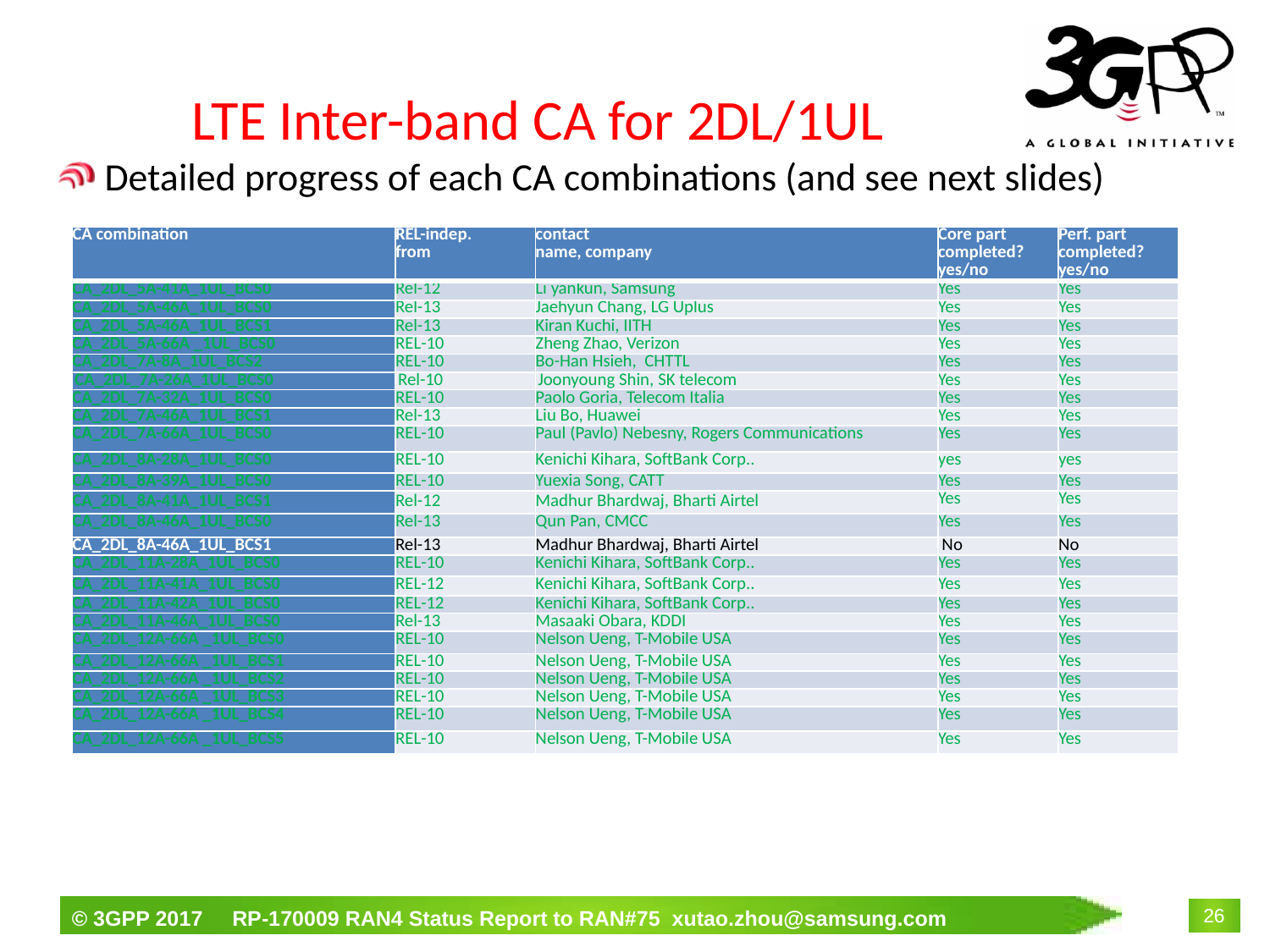

# LTE Inter-band CA for 2DL/1UL
Detailed progress of each CA combinations (and see next slides)

| CA combination | REL-indep. from | contact name, company | Core part completed? yes/no | Perf. part completed? yes/no |
| --- | --- | --- | --- | --- |
| CA\_2DL\_5A-41A\_1UL\_BCS0 | Rel-12 | Li yankun, Samsung | Yes | Yes |
| CA\_2DL\_5A-46A\_1UL\_BCS0 | Rel-13 | Jaehyun Chang, LG Uplus | Yes | Yes |
| CA\_2DL\_5A-46A\_1UL\_BCS1 | Rel-13 | Kiran Kuchi, IITH | Yes | Yes |
| CA\_2DL\_5A-66A \_1UL\_BCS0 | REL-10 | Zheng Zhao, Verizon | Yes | Yes |
| CA\_2DL\_7A-8A\_1UL\_BCS2 | REL-10 | Bo-Han Hsieh, CHTTL | Yes | Yes |
| CA\_2DL\_7A-26A\_1UL\_BCS0 | Rel-10 | Joonyoung Shin, SK telecom | Yes | Yes |
| CA\_2DL\_7A-32A\_1UL\_BCS0 | REL-10 | Paolo Goria, Telecom Italia | Yes | Yes |
| CA\_2DL\_7A-46A\_1UL\_BCS1 | Rel-13 | Liu Bo, Huawei | Yes | Yes |
| CA\_2DL\_7A-66A\_1UL\_BCS0 | REL-10 | Paul (Pavlo) Nebesny, Rogers Communications | Yes | Yes |
| CA\_2DL\_8A-28A\_1UL\_BCS0 | REL-10 | Kenichi Kihara, SoftBank Corp.. | yes | yes |
| CA\_2DL\_8A-39A\_1UL\_BCS0 | REL-10 | Yuexia Song, CATT | Yes | Yes |
| CA\_2DL\_8A-41A\_1UL\_BCS1 | Rel-12 | Madhur Bhardwaj, Bharti Airtel | Yes | Yes |
| CA\_2DL\_8A-46A\_1UL\_BCS0 | Rel-13 | Qun Pan, CMCC | Yes | Yes |
| CA\_2DL\_8A-46A\_1UL\_BCS1 | Rel-13 | Madhur Bhardwaj, Bharti Airtel | No | No |
| CA\_2DL\_11A-28A\_1UL\_BCS0 | REL-10 | Kenichi Kihara, SoftBank Corp.. | Yes | Yes |
| CA\_2DL\_11A-41A\_1UL\_BCS0 | REL-12 | Kenichi Kihara, SoftBank Corp.. | Yes | Yes |
| CA\_2DL\_11A-42A\_1UL\_BCS0 | REL-12 | Kenichi Kihara, SoftBank Corp.. | Yes | Yes |
| CA\_2DL\_11A-46A\_1UL\_BCS0 | Rel-13 | Masaaki Obara, KDDI | Yes | Yes |
| CA\_2DL\_12A-66A \_1UL\_BCS0 | REL-10 | Nelson Ueng, T-Mobile USA | Yes | Yes |
| CA\_2DL\_12A-66A \_1UL\_BCS1 | REL-10 | Nelson Ueng, T-Mobile USA | Yes | Yes |
| CA\_2DL\_12A-66A \_1UL\_BCS2 | REL-10 | Nelson Ueng, T-Mobile USA | Yes | Yes |
| CA\_2DL\_12A-66A \_1UL\_BCS3 | REL-10 | Nelson Ueng, T-Mobile USA | Yes | Yes |
| CA\_2DL\_12A-66A \_1UL\_BCS4 | REL-10 | Nelson Ueng, T-Mobile USA | Yes | Yes |
| CA\_2DL\_12A-66A \_1UL\_BCS5 | REL-10 | Nelson Ueng, T-Mobile USA | Yes | Yes |